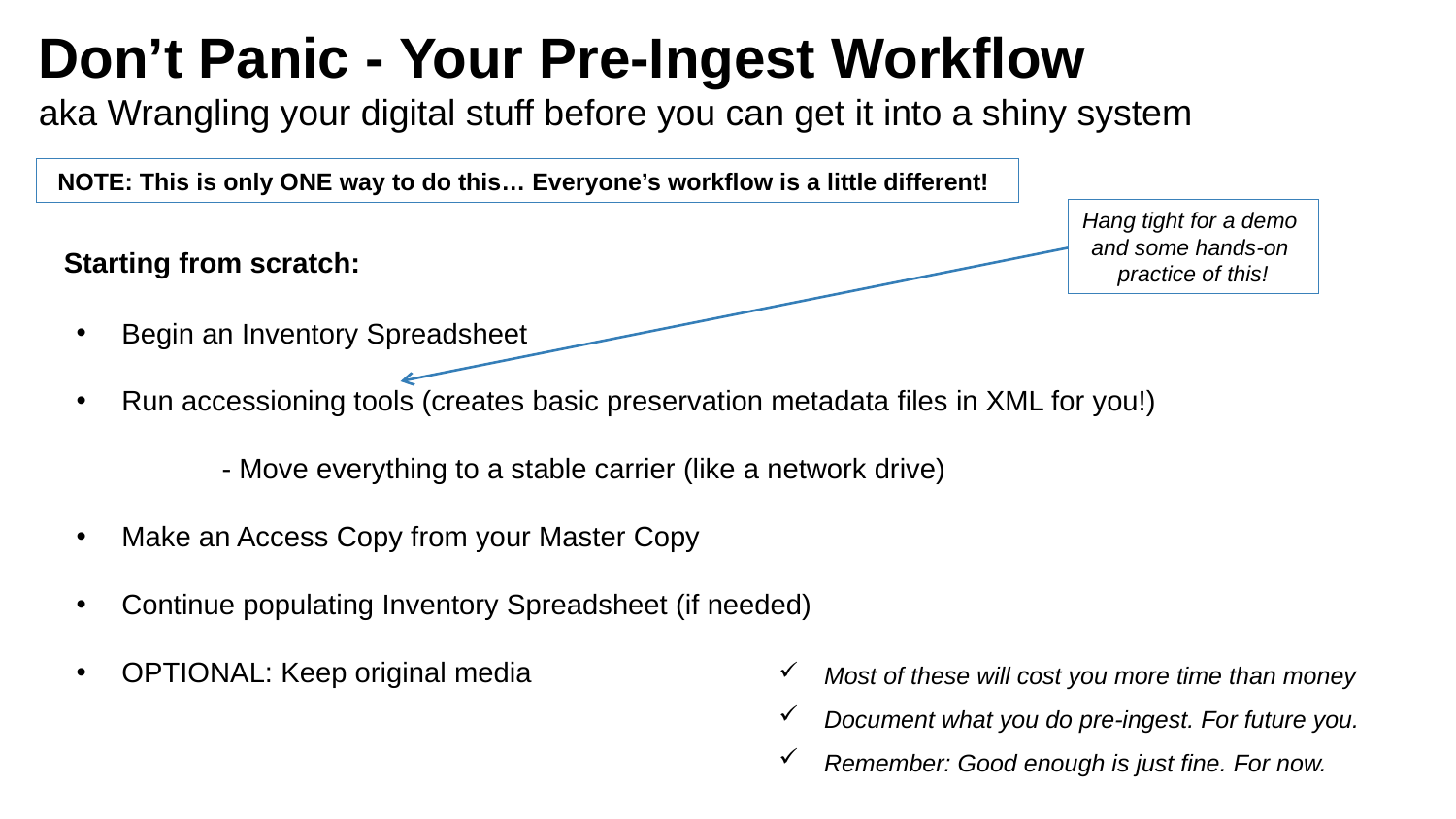

# Don’t Panic - Your Pre-Ingest Workflow aka Wrangling your digital stuff before you can get it into a shiny system
NOTE: This is only ONE way to do this… Everyone’s workflow is a little different!
Hang tight for a demo
and some hands-on
practice of this!
Starting from scratch:
Begin an Inventory Spreadsheet
Run accessioning tools (creates basic preservation metadata files in XML for you!)
	- Move everything to a stable carrier (like a network drive)
Make an Access Copy from your Master Copy
Continue populating Inventory Spreadsheet (if needed)
OPTIONAL: Keep original media
Most of these will cost you more time than money
Document what you do pre-ingest. For future you.
Remember: Good enough is just fine. For now.